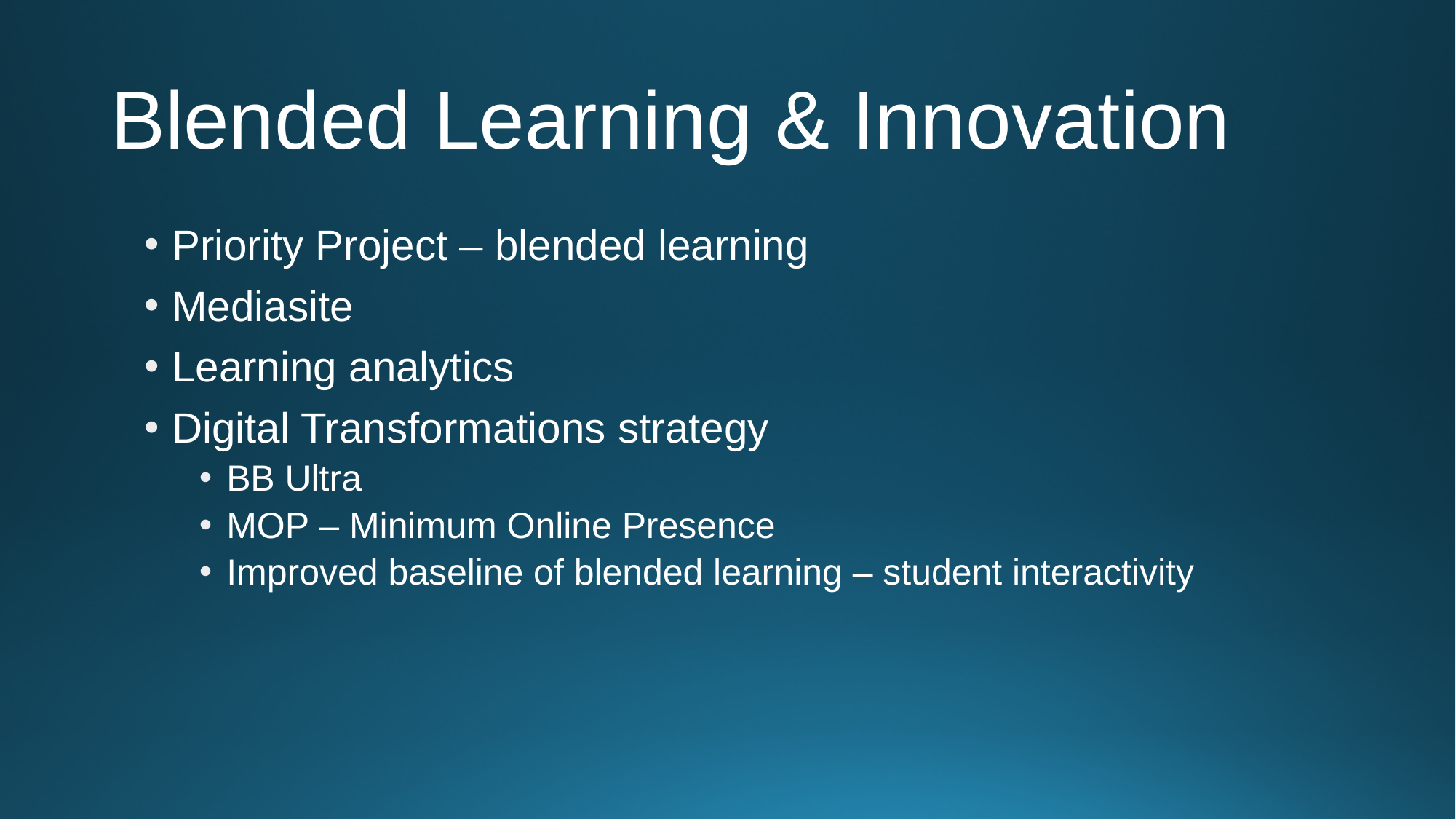

# Blended Learning & Innovation
Priority Project – blended learning
Mediasite
Learning analytics
Digital Transformations strategy
BB Ultra
MOP – Minimum Online Presence
Improved baseline of blended learning – student interactivity